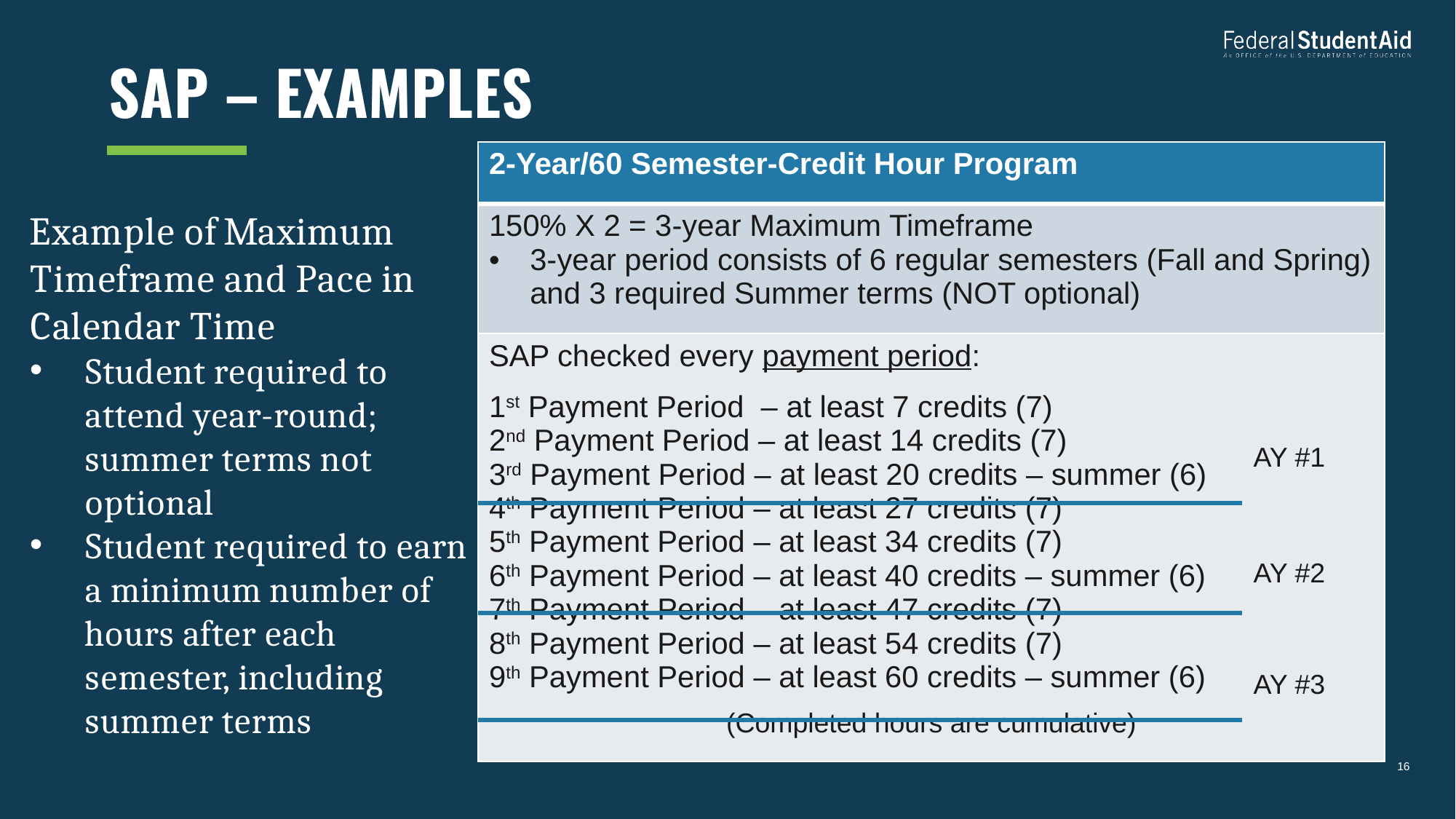

# SAP – examples
| 2-Year/60 Semester-Credit Hour Program |
| --- |
| 150% X 2 = 3-year Maximum Timeframe 3-year period consists of 6 regular semesters (Fall and Spring) and 3 required Summer terms (NOT optional) |
| SAP checked every payment period: 1st Payment Period – at least 7 credits (7) 2nd Payment Period – at least 14 credits (7) 3rd Payment Period – at least 20 credits – summer (6) 4th Payment Period – at least 27 credits (7) 5th Payment Period – at least 34 credits (7) 6th Payment Period – at least 40 credits – summer (6) 7th Payment Period – at least 47 credits (7) 8th Payment Period – at least 54 credits (7) 9th Payment Period – at least 60 credits – summer (6) (Completed hours are cumulative) |
Example of Maximum Timeframe and Pace in Calendar Time
Student required to attend year-round; summer terms not optional
Student required to earn a minimum number of hours after each semester, including summer terms
AY #1
AY #2
AY #3
16